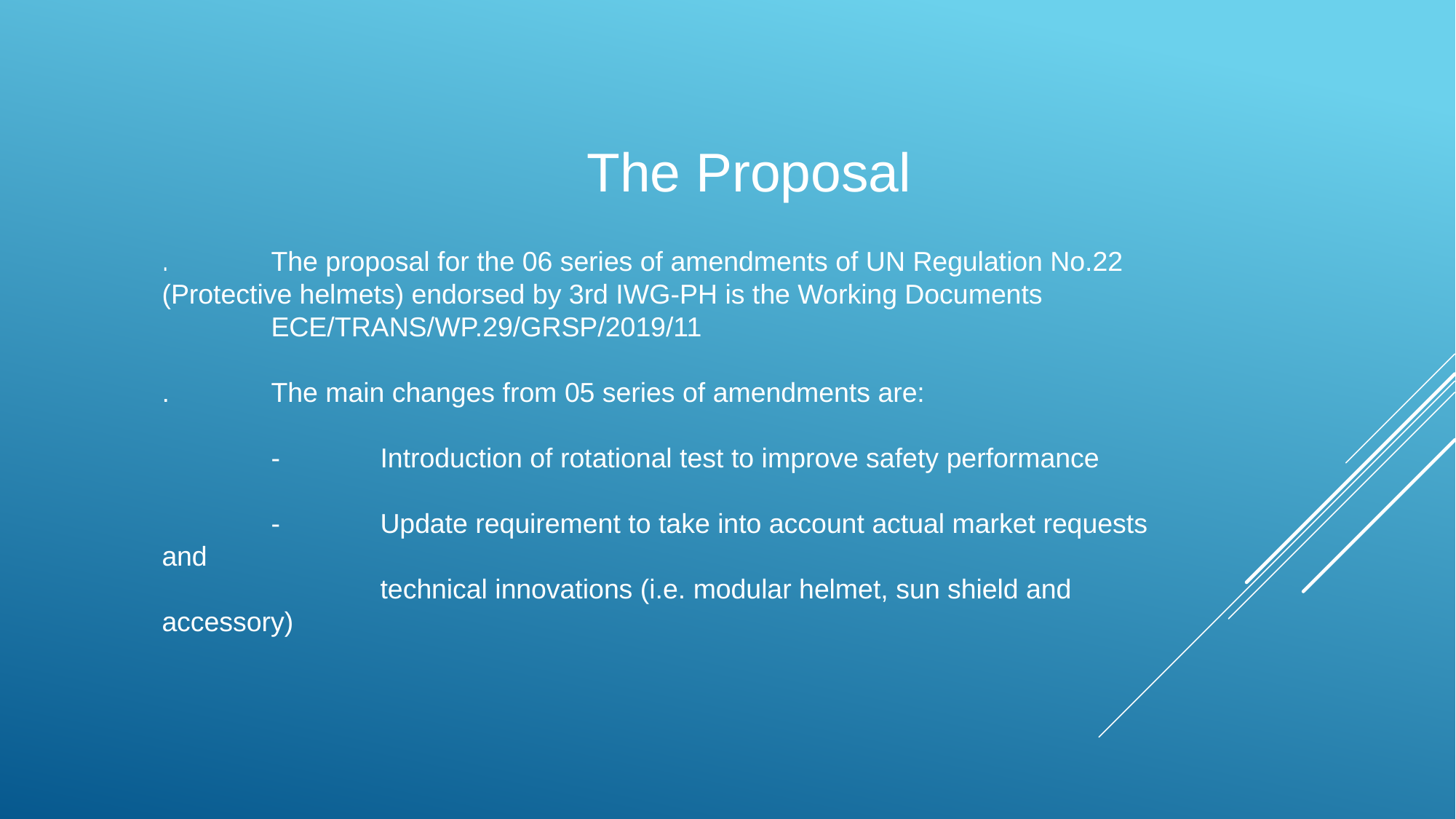

The Proposal
.	The proposal for the 06 series of amendments of UN Regulation No.22 	(Protective helmets) endorsed by 3rd IWG-PH is the Working Documents	 	ECE/TRANS/WP.29/GRSP/2019/11

.	The main changes from 05 series of amendments are:

	-	Introduction of rotational test to improve safety performance

	-	Update requirement to take into account actual market requests and
		technical innovations (i.e. modular helmet, sun shield and accessory)